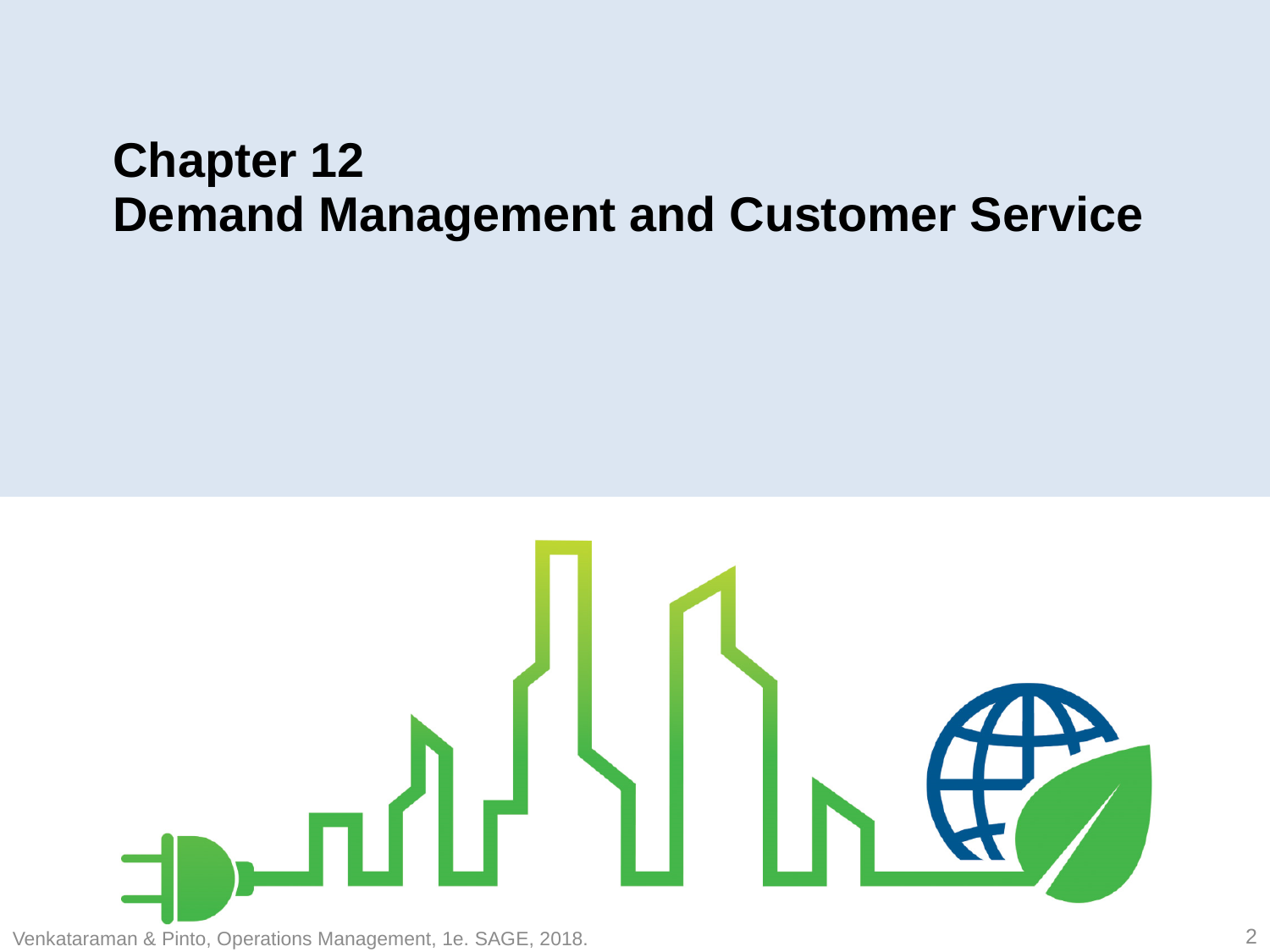

# Chapter 12 Demand Management and Customer Service
2
Venkataraman & Pinto, Operations Management, 1e. SAGE, 2018.